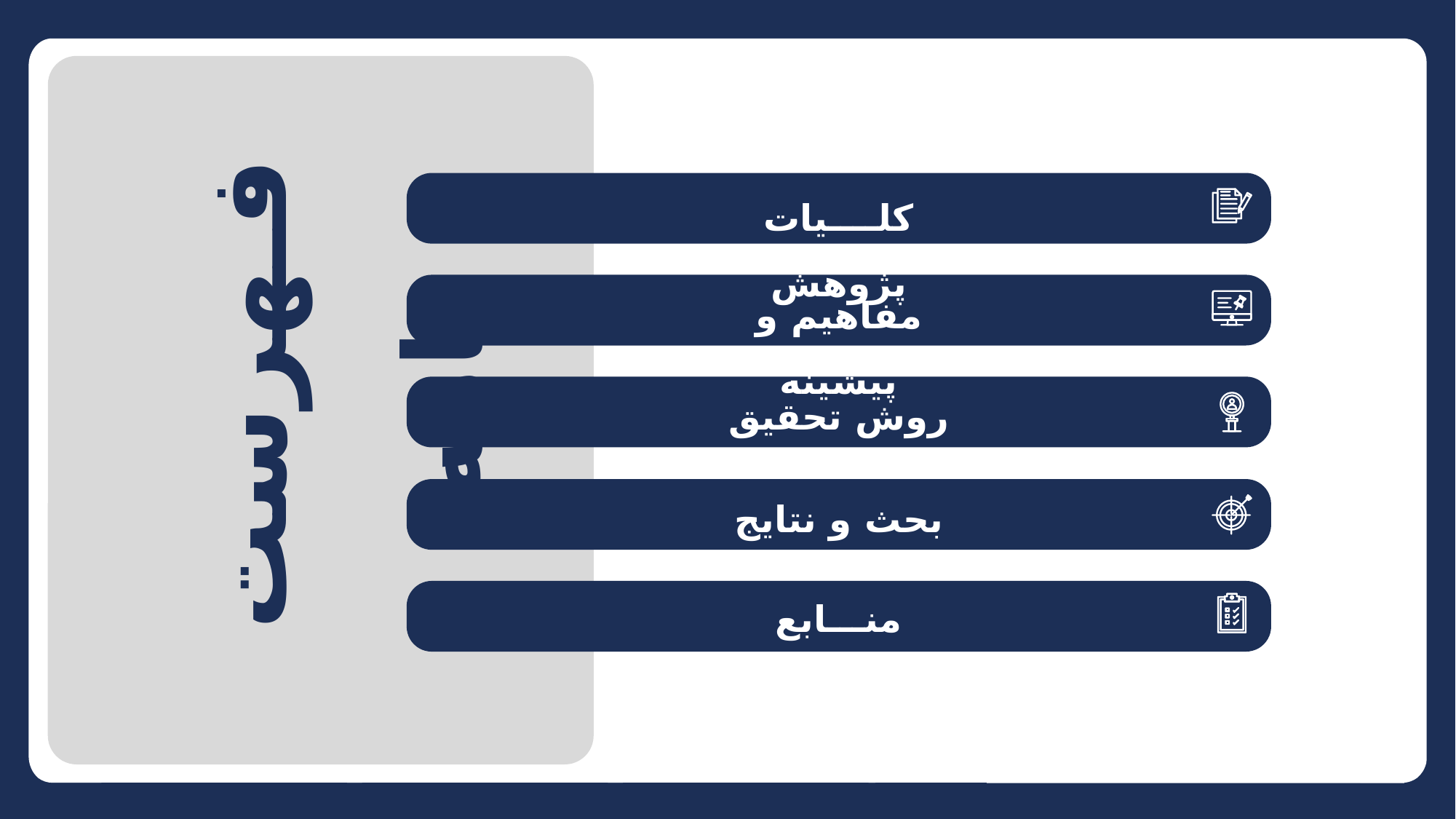

کلــــیات پژوهش

مفاهیم و پیشینه

فـهرست نامه
روش تحقیق

بحث و نتایج

منـــابع